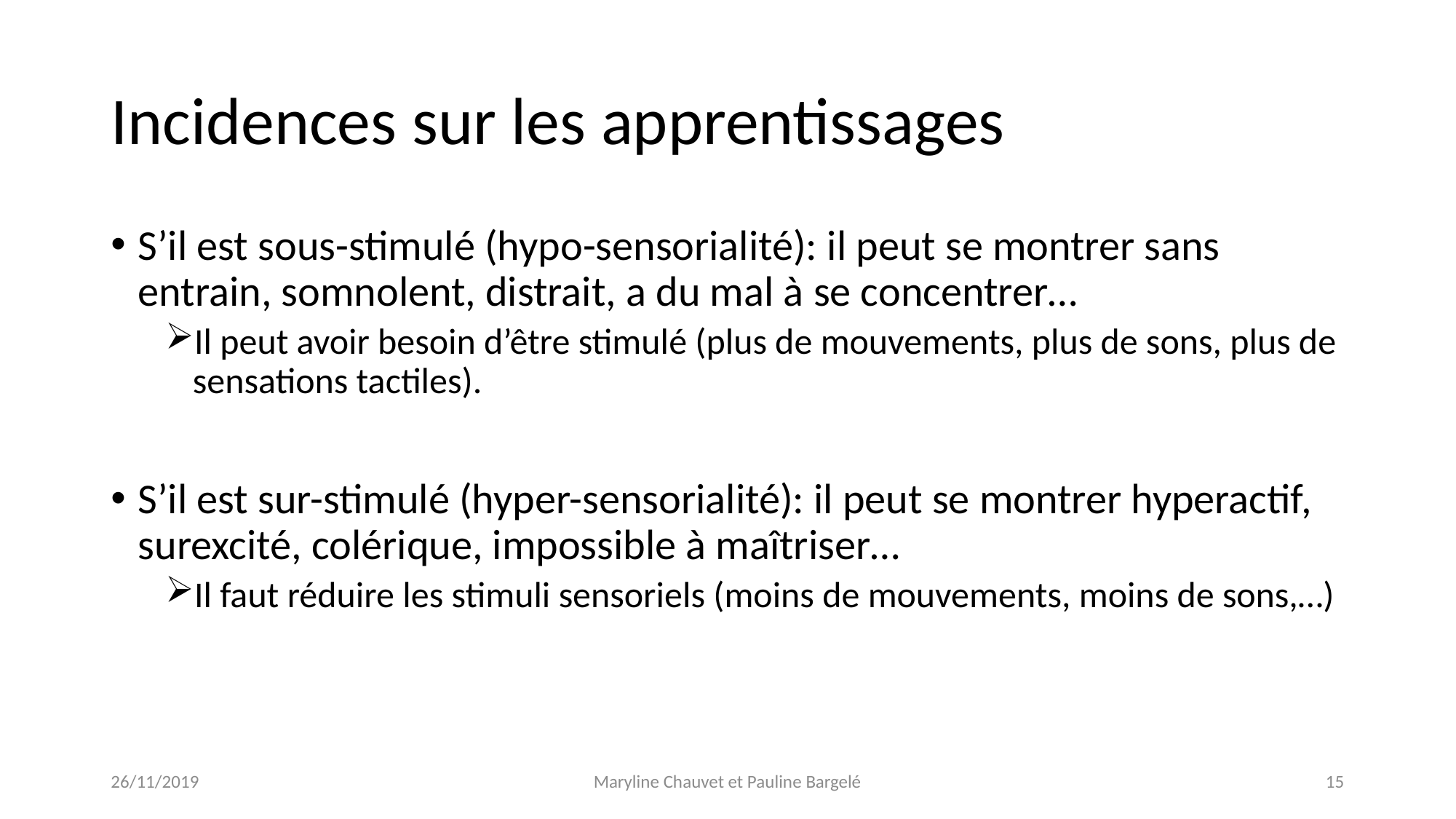

# Incidences sur les apprentissages
S’il est sous-stimulé (hypo-sensorialité): il peut se montrer sans entrain, somnolent, distrait, a du mal à se concentrer…
Il peut avoir besoin d’être stimulé (plus de mouvements, plus de sons, plus de sensations tactiles).

S’il est sur-stimulé (hyper-sensorialité): il peut se montrer hyperactif, surexcité, colérique, impossible à maîtriser…
Il faut réduire les stimuli sensoriels (moins de mouvements, moins de sons,…)
26/11/2019
Maryline Chauvet et Pauline Bargelé
15